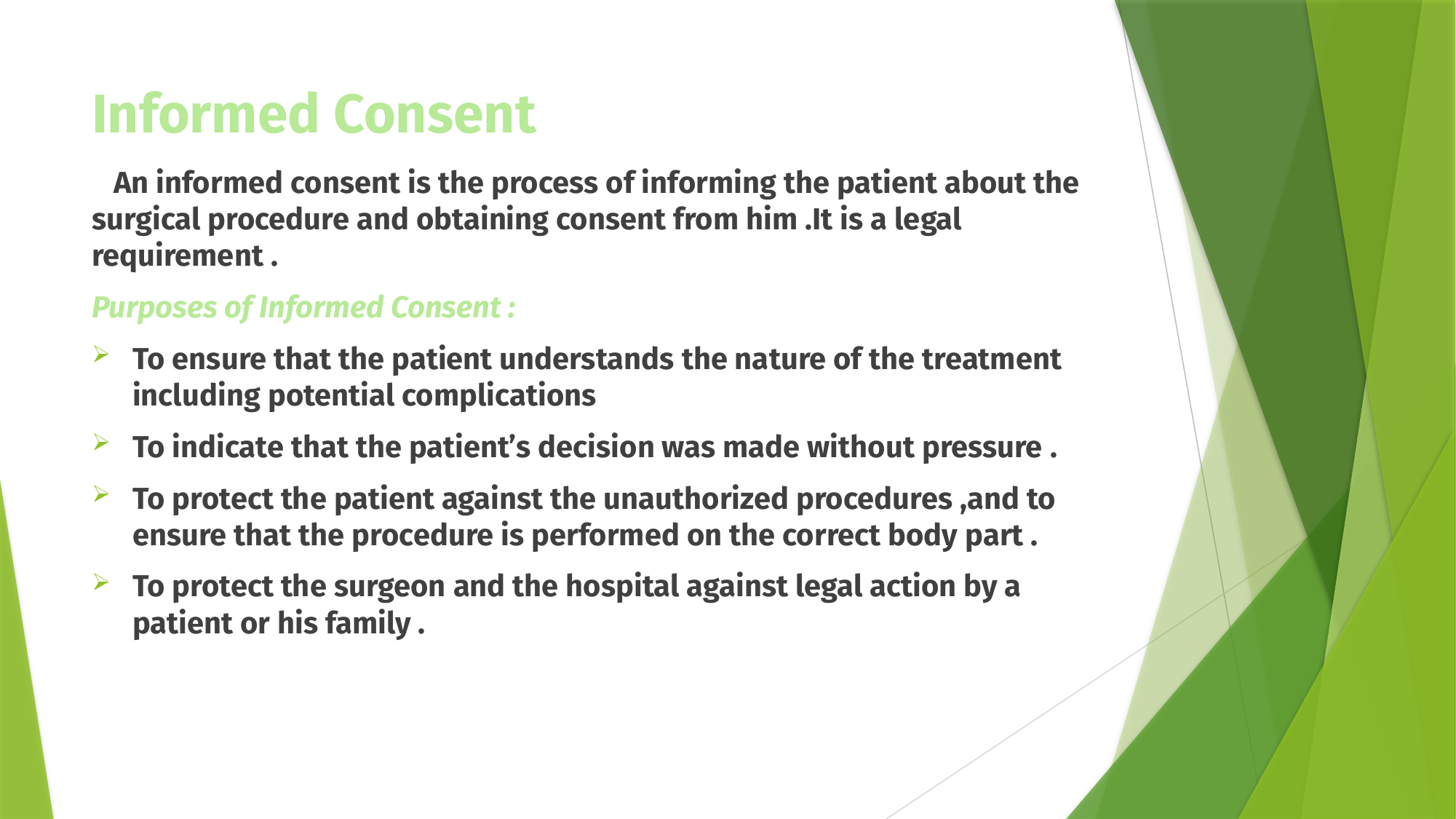

# Informed Consent
   An informed consent is the process of informing the patient about the surgical procedure and obtaining consent from him .It is a legal requirement .
Purposes of Informed Consent :
To ensure that the patient understands the nature of the treatment including potential complications
To indicate that the patient’s decision was made without pressure .
To protect the patient against the unauthorized procedures ,and to ensure that the procedure is performed on the correct body part .
To protect the surgeon and the hospital against legal action by a patient or his family .